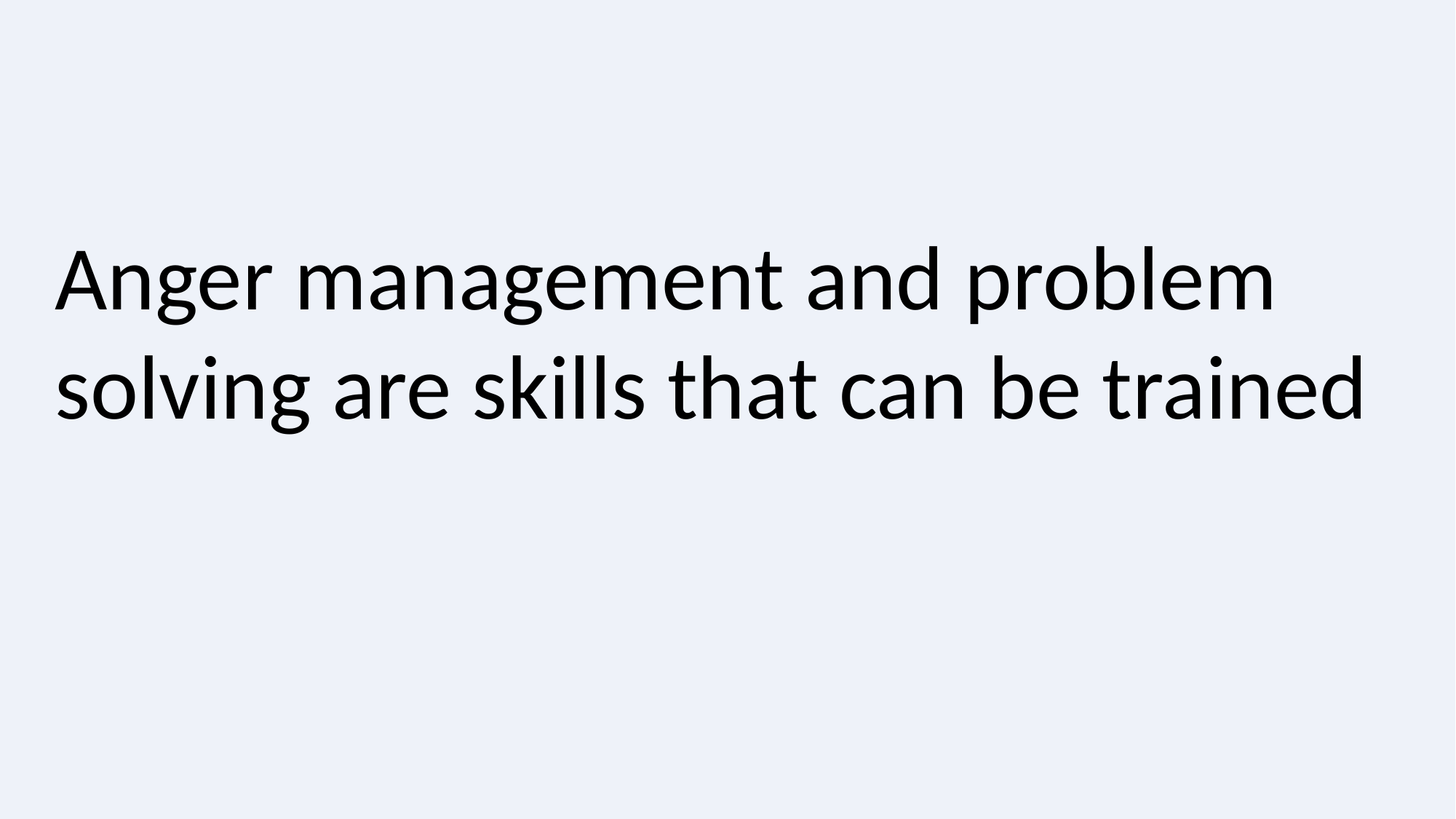

Anger management and problem solving are skills that can be trained